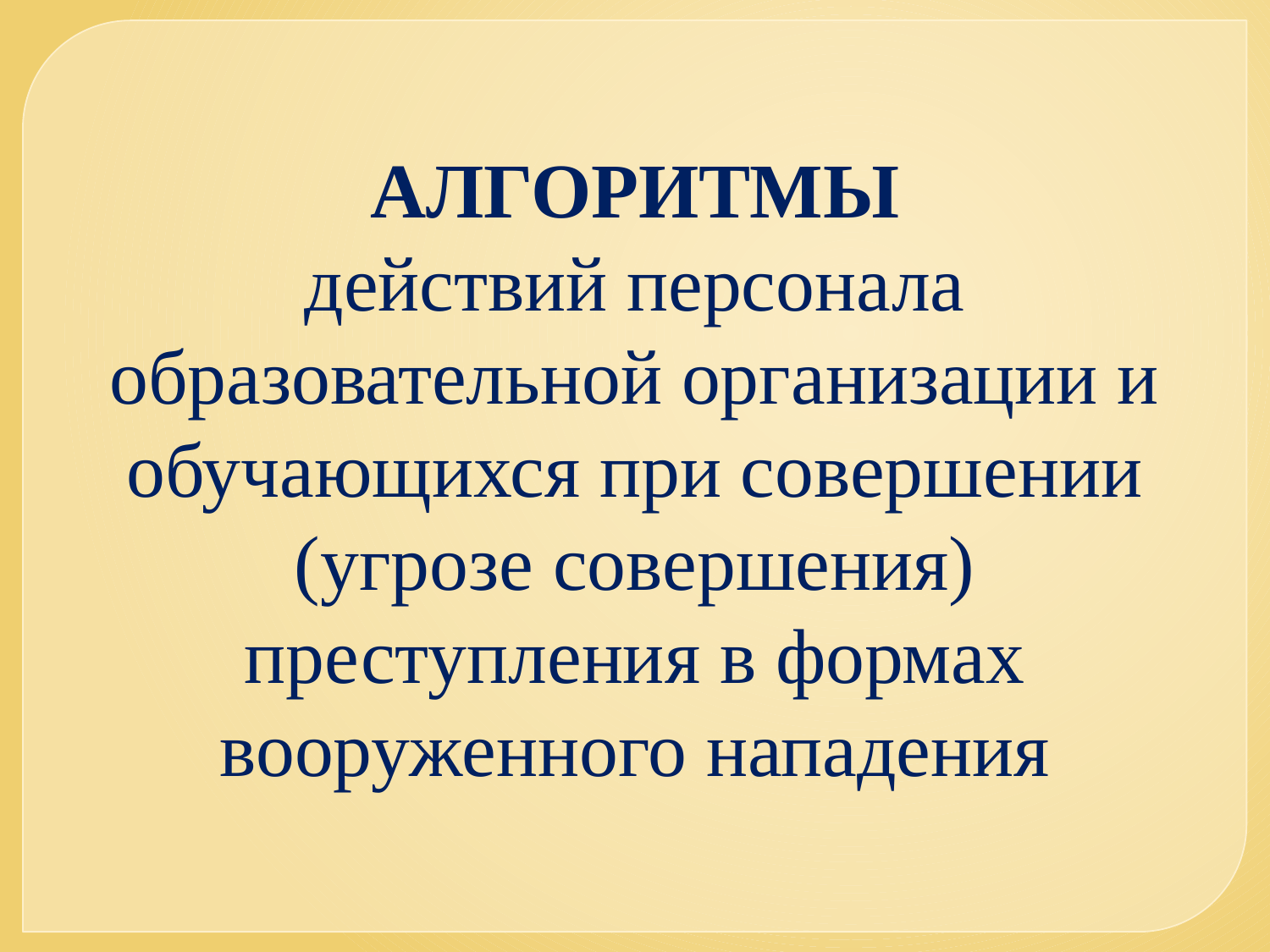

АЛГОРИТМЫ
действий персонала образовательной организации и обучающихся при совершении (угрозе совершения) преступления в формах вооруженного нападения